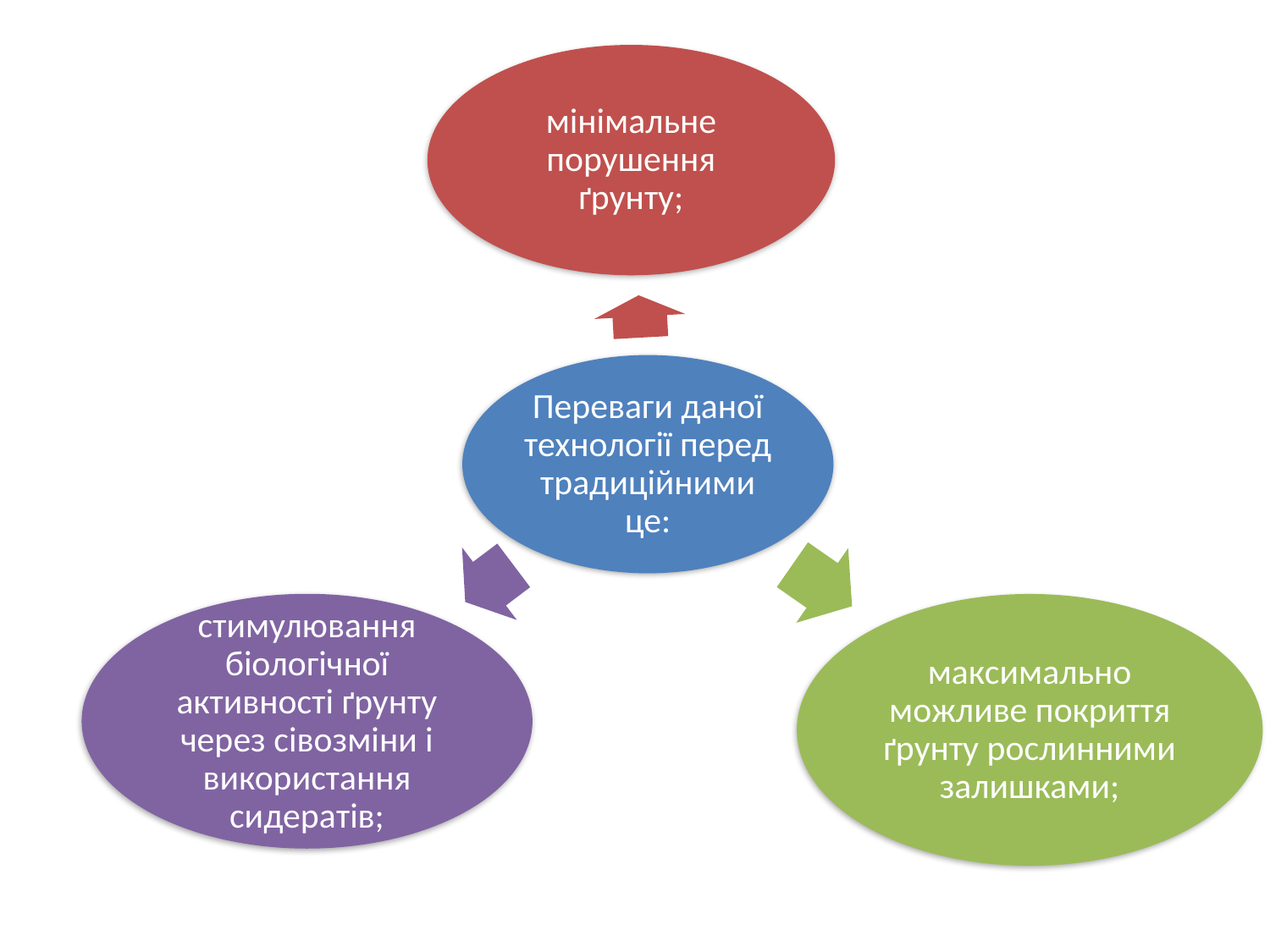

Переваги даної технології перед традиційними це:

мінімальне порушення ґрунту;

максимально можливе покриття ґрунту рослинними залишками;

стимулювання біологічної активності ґрунту через сівозміни і використання сидератів;